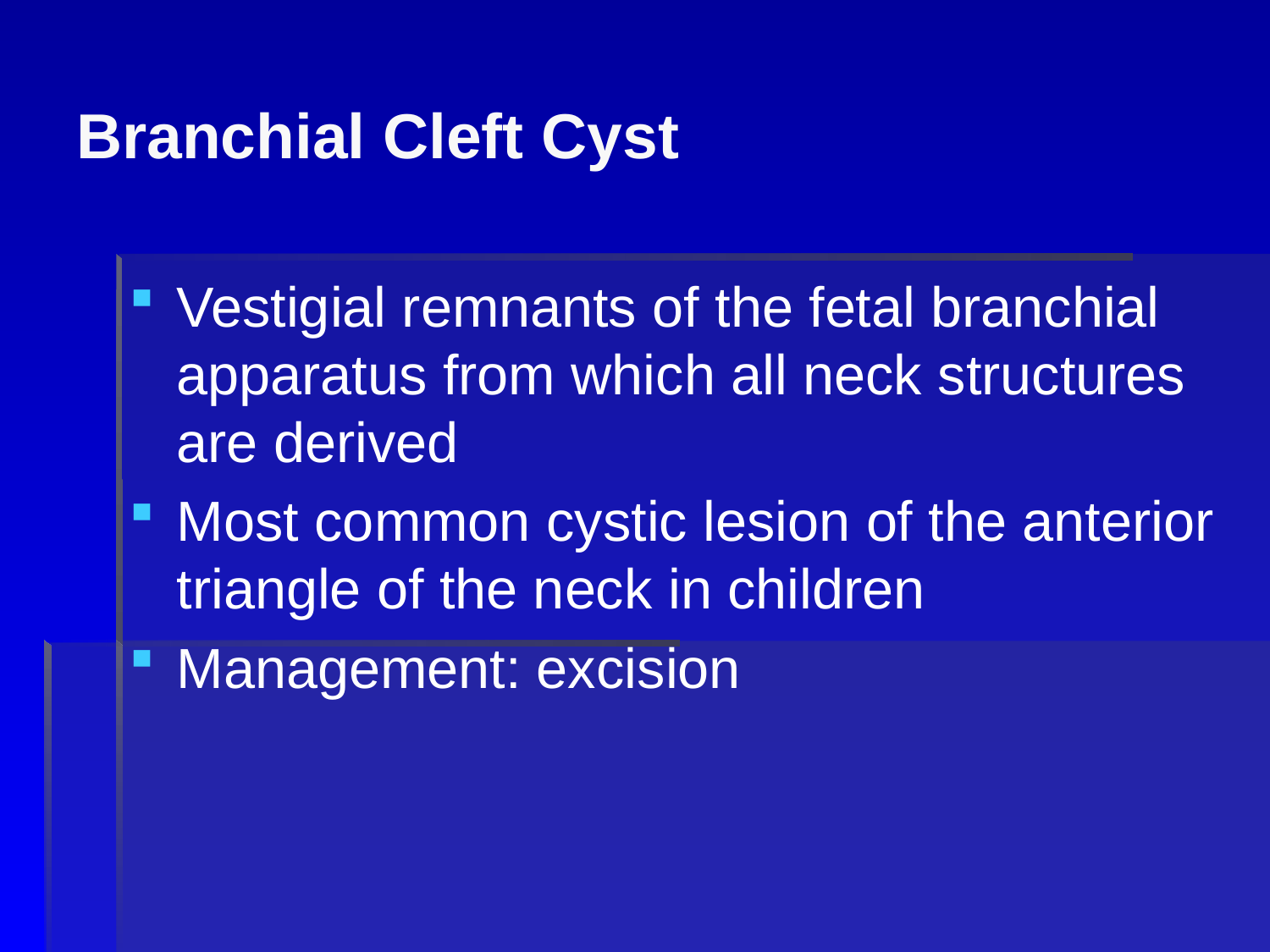

# Branchial Cleft Cyst
Vestigial remnants of the fetal branchial apparatus from which all neck structures are derived
Most common cystic lesion of the anterior triangle of the neck in children
Management: excision